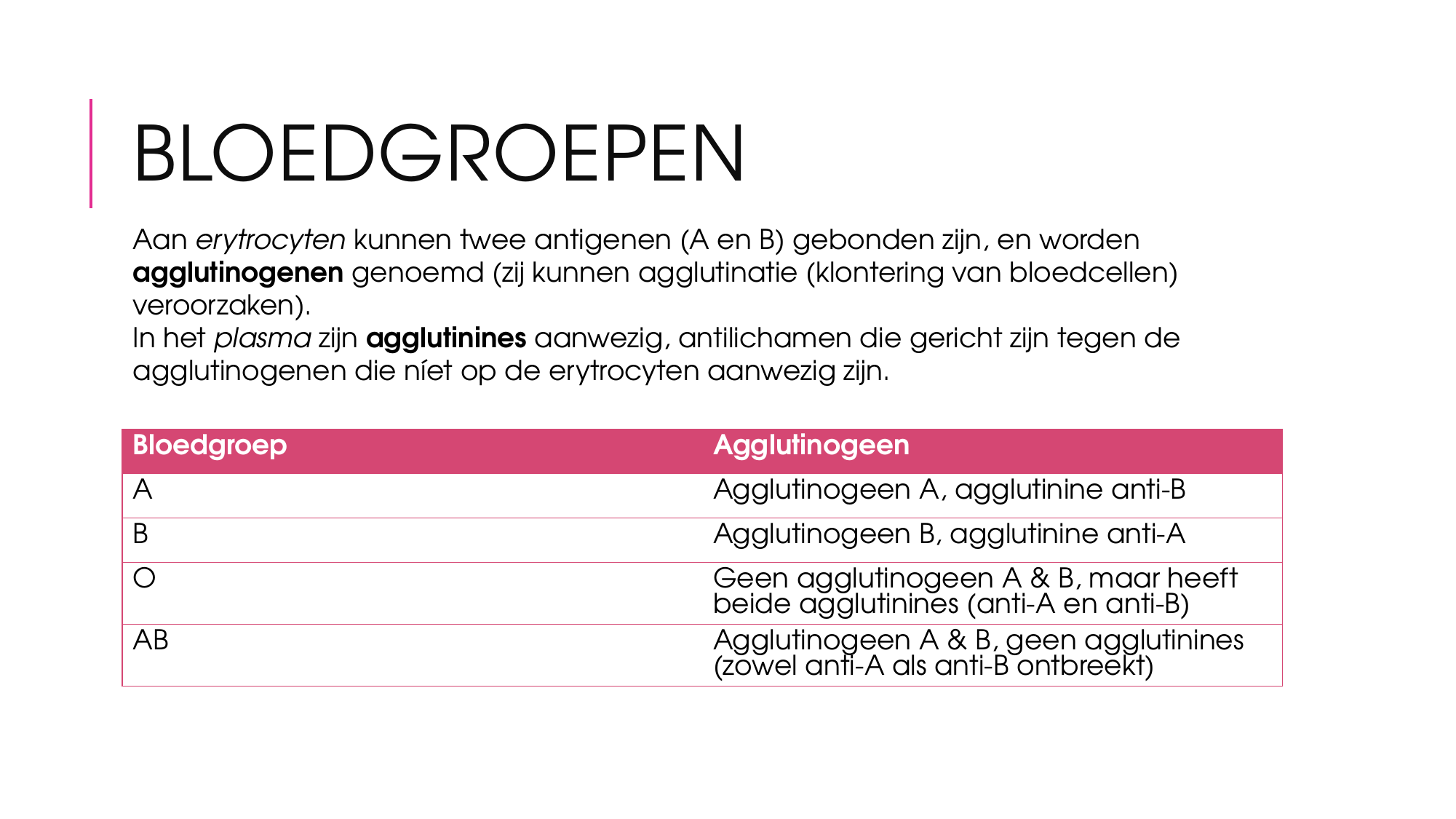

# bloedgroepen
Aan erytrocyten kunnen twee antigenen (A en B) gebonden zijn, en worden agglutinogenen genoemd (zij kunnen agglutinatie (klontering van bloedcellen) veroorzaken).
In het plasma zijn agglutinines aanwezig, antilichamen die gericht zijn tegen de agglutinogenen die níet op de erytrocyten aanwezig zijn.
| Bloedgroep | Agglutinogeen |
| --- | --- |
| A | Agglutinogeen A, agglutinine anti-B |
| B | Agglutinogeen B, agglutinine anti-A |
| O | Geen agglutinogeen A & B, maar heeft beide agglutinines (anti-A en anti-B) |
| AB | Agglutinogeen A & B, geen agglutinines (zowel anti-A als anti-B ontbreekt) |